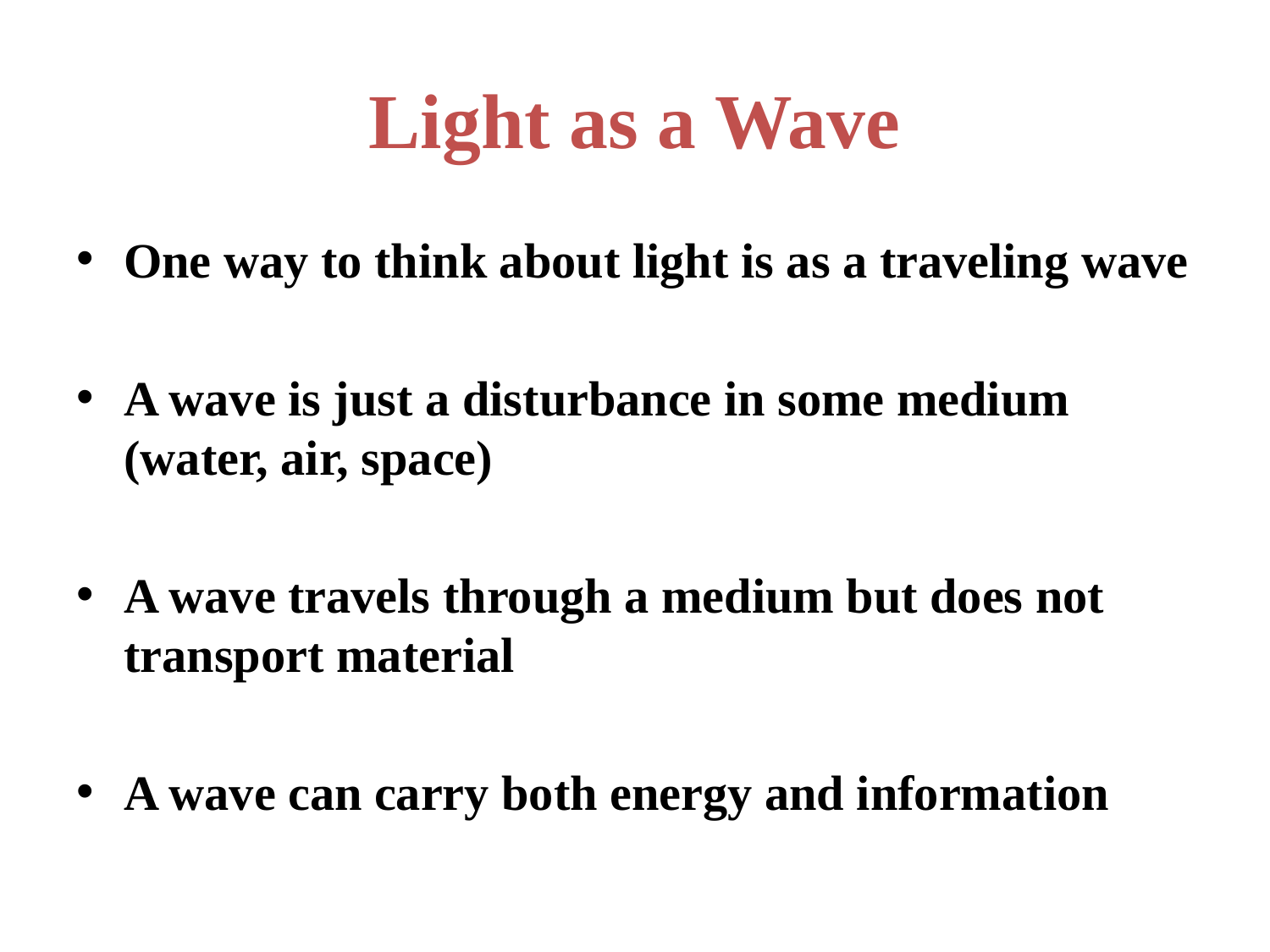

# Light as a Wave
One way to think about light is as a traveling wave

A wave is just a disturbance in some medium (water, air, space)

A wave travels through a medium but does not transport material

A wave can carry both energy and information